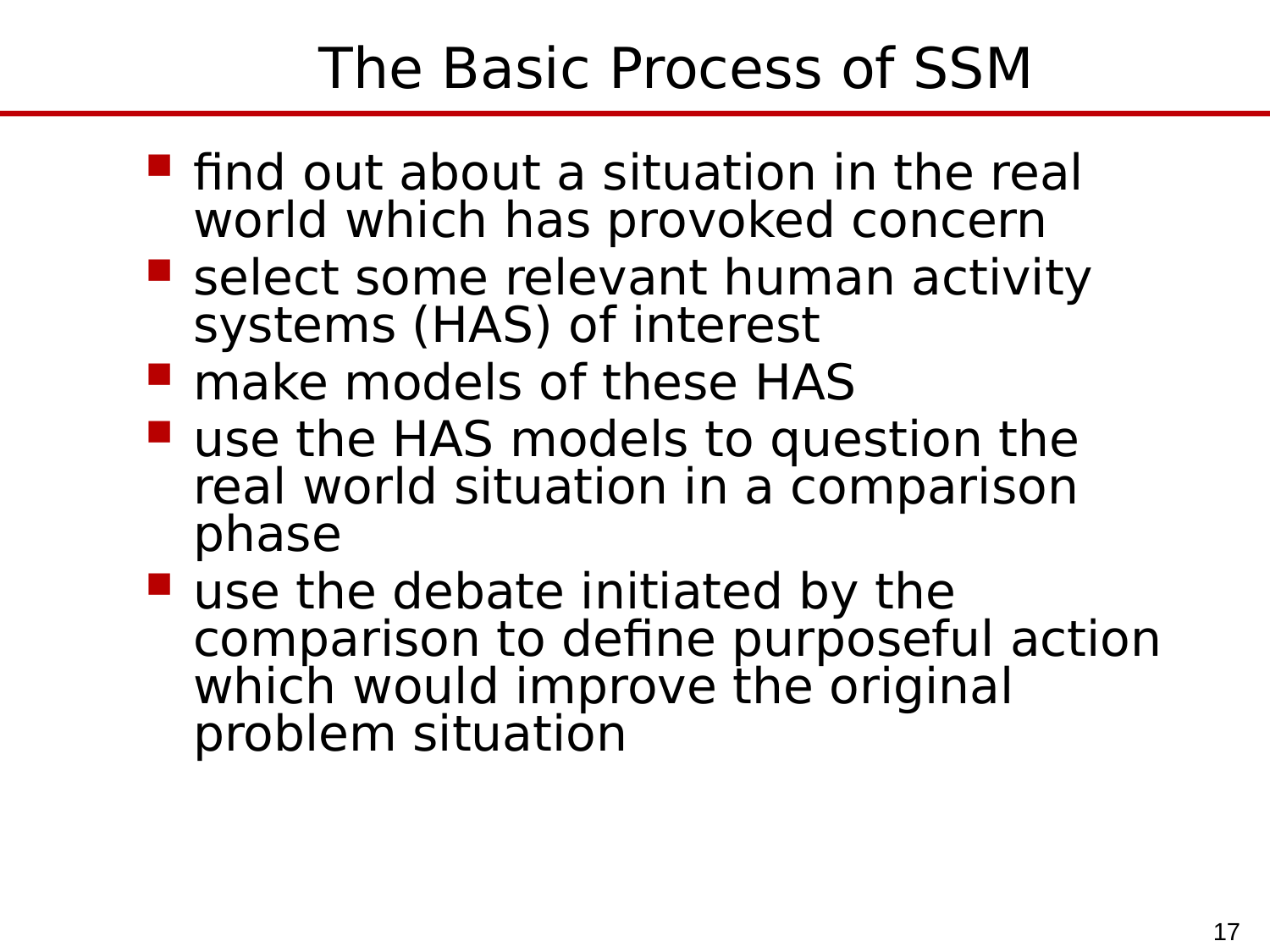

# The Basic Process of SSM
find out about a situation in the real world which has provoked concern
select some relevant human activity systems (HAS) of interest
make models of these HAS
use the HAS models to question the real world situation in a comparison phase
use the debate initiated by the comparison to define purposeful action which would improve the original problem situation

17